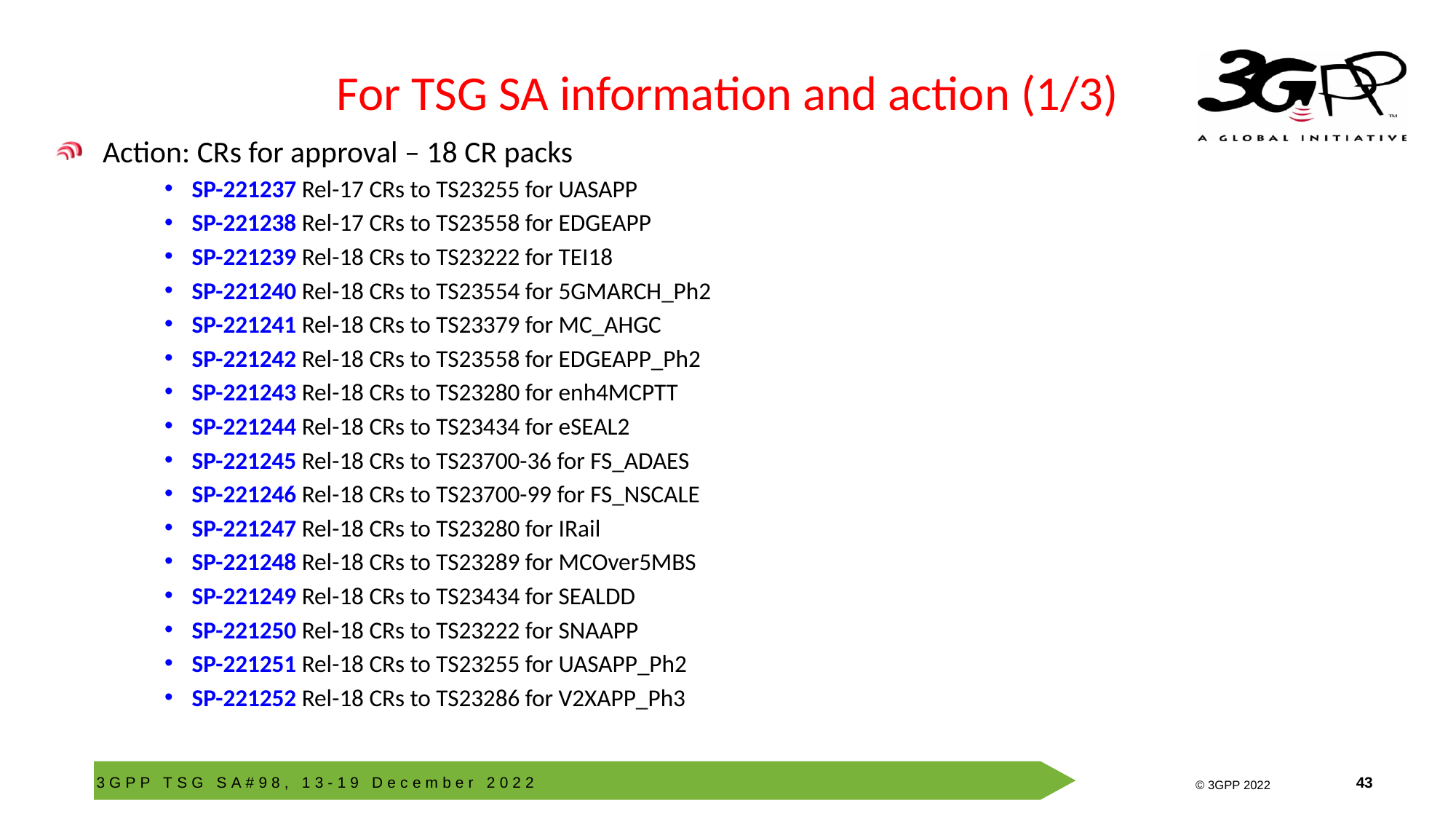

# For TSG SA information and action (1/3)
 Action: CRs for approval – 18 CR packs
SP-221237 Rel-17 CRs to TS23255 for UASAPP
SP-221238 Rel-17 CRs to TS23558 for EDGEAPP
SP-221239 Rel-18 CRs to TS23222 for TEI18
SP-221240 Rel-18 CRs to TS23554 for 5GMARCH_Ph2
SP-221241 Rel-18 CRs to TS23379 for MC_AHGC
SP-221242 Rel-18 CRs to TS23558 for EDGEAPP_Ph2
SP-221243 Rel-18 CRs to TS23280 for enh4MCPTT
SP-221244 Rel-18 CRs to TS23434 for eSEAL2
SP-221245 Rel-18 CRs to TS23700-36 for FS_ADAES
SP-221246 Rel-18 CRs to TS23700-99 for FS_NSCALE
SP-221247 Rel-18 CRs to TS23280 for IRail
SP-221248 Rel-18 CRs to TS23289 for MCOver5MBS
SP-221249 Rel-18 CRs to TS23434 for SEALDD
SP-221250 Rel-18 CRs to TS23222 for SNAAPP
SP-221251 Rel-18 CRs to TS23255 for UASAPP_Ph2
SP-221252 Rel-18 CRs to TS23286 for V2XAPP_Ph3